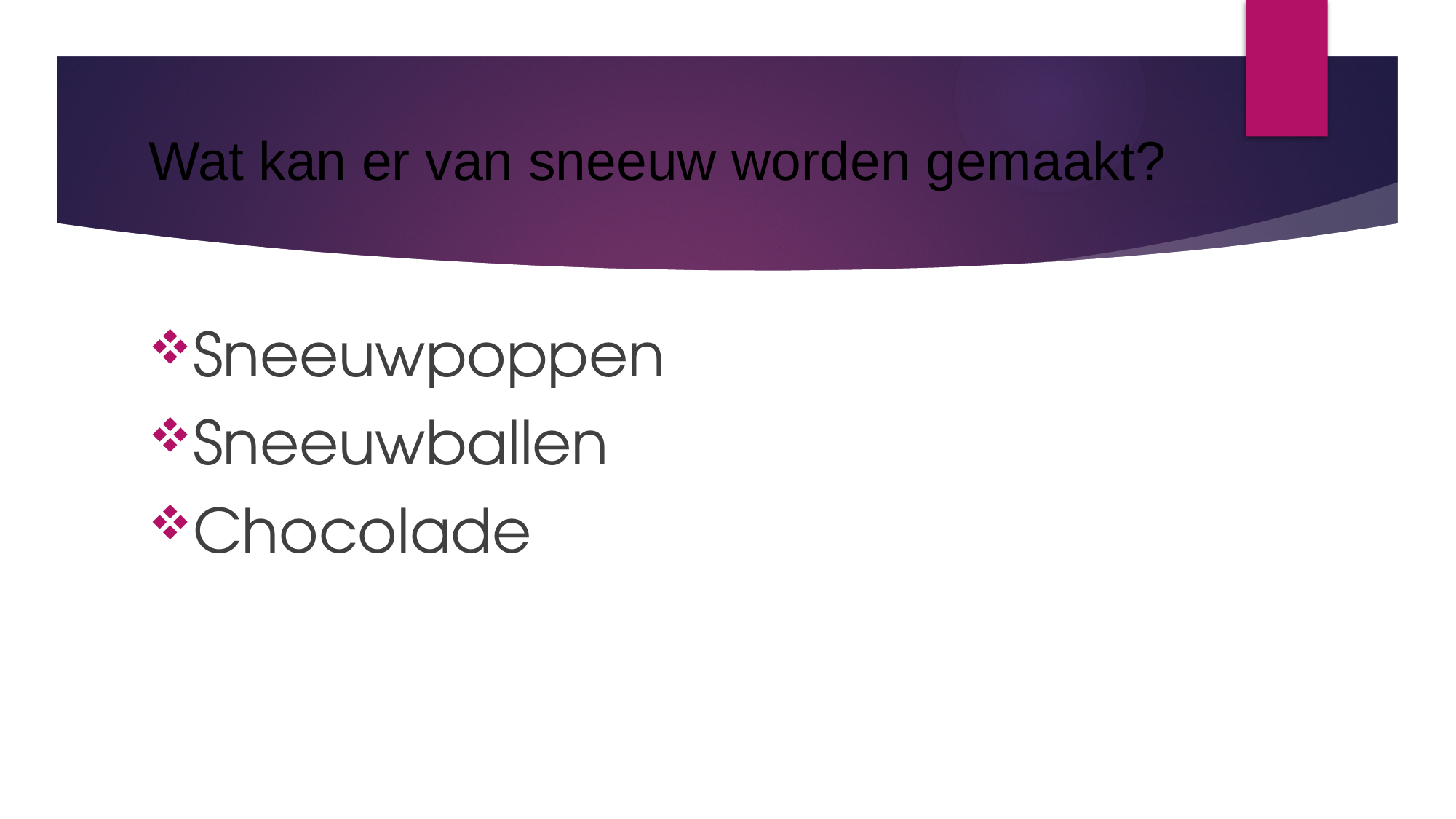

# Wat kan er van sneeuw worden gemaakt?
Sneeuwpoppen
Sneeuwballen
Chocolade